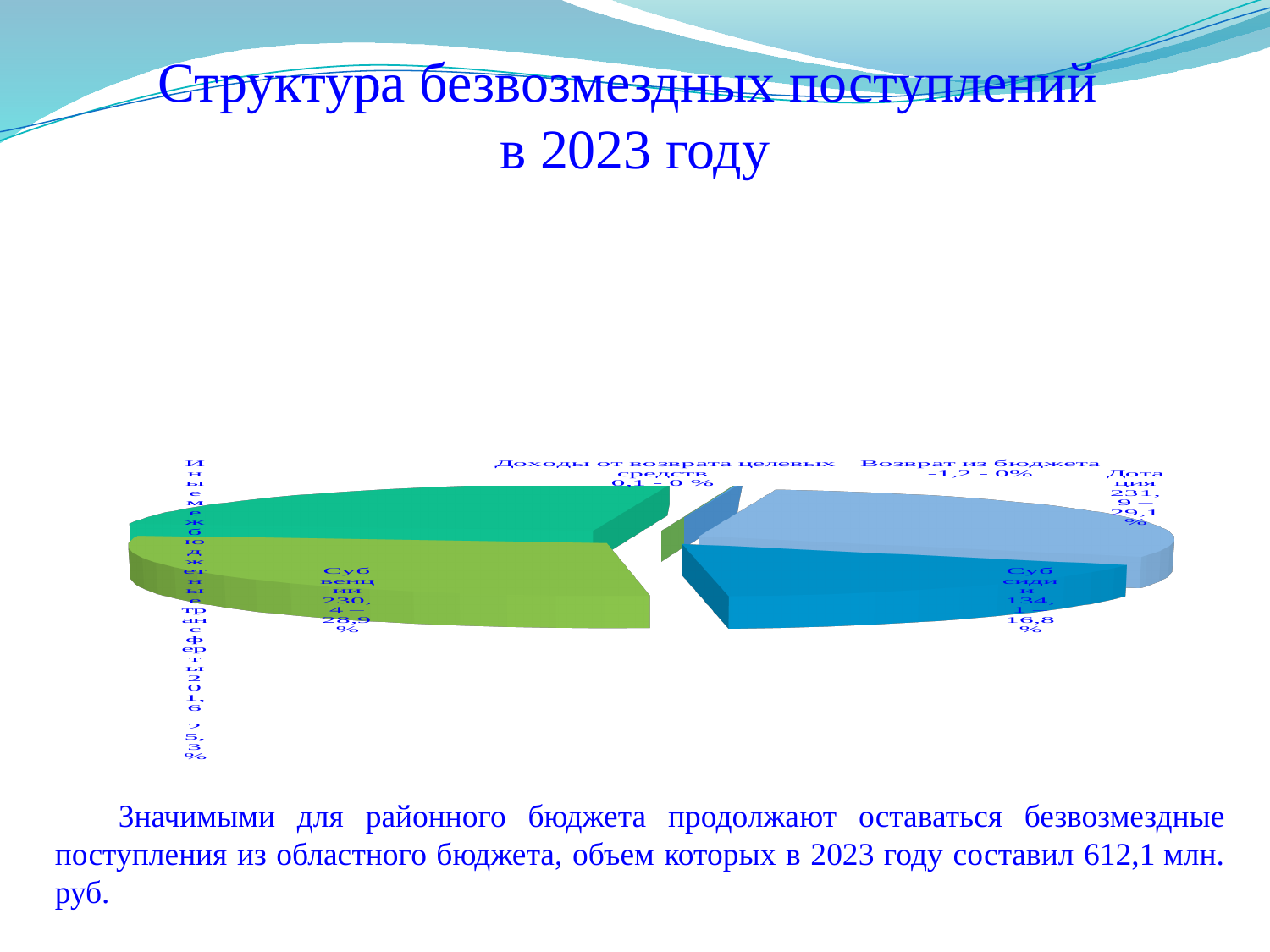

# Структура безвозмездных поступлений в 2023 году

[unsupported chart]

Значимыми для районного бюджета продолжают оставаться безвозмездные поступления из областного бюджета, объем которых в 2023 году составил 612,1 млн. руб.